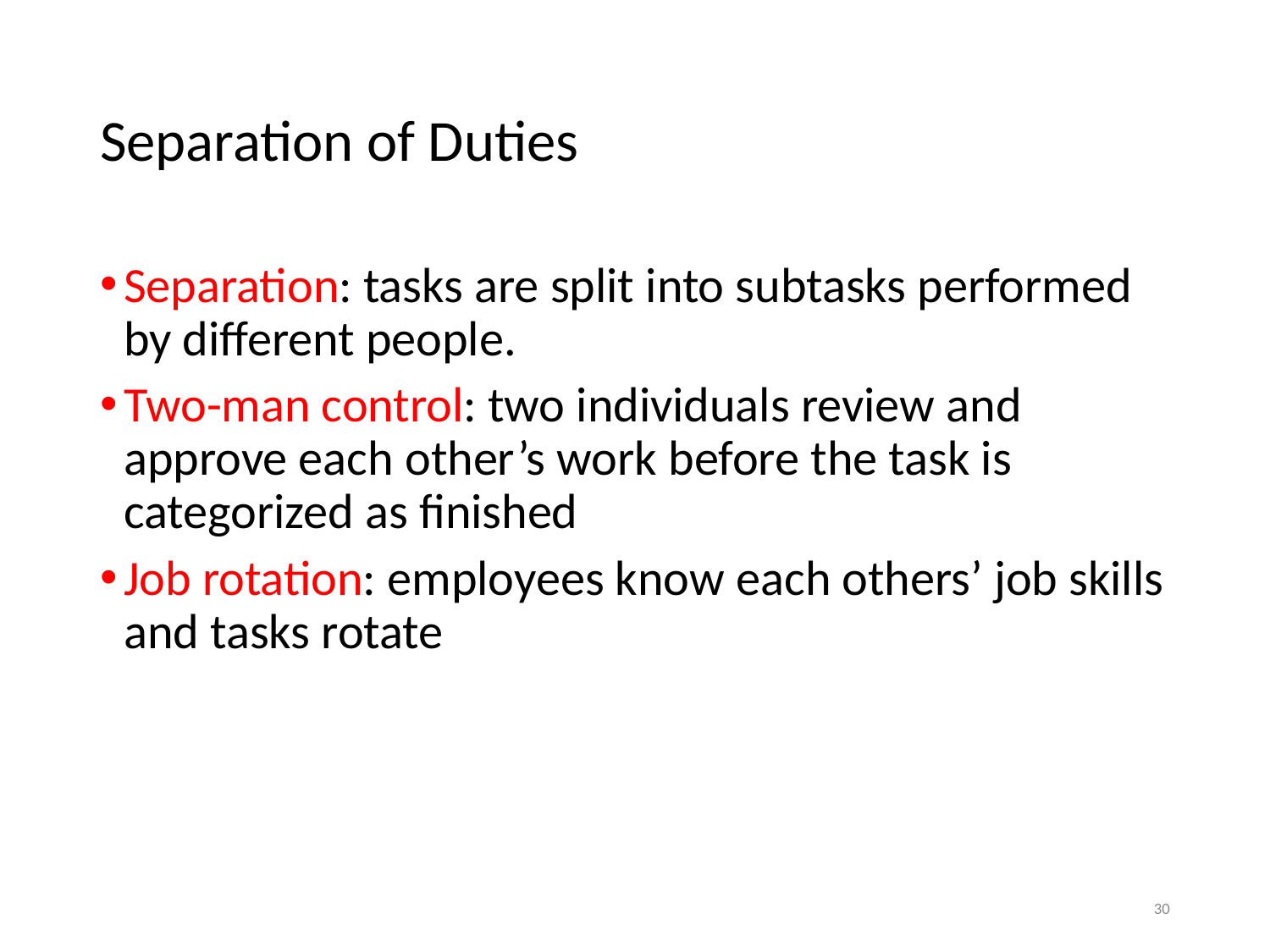

# Separation of Duties
Separation: tasks are split into subtasks performed by different people.
Two-man control: two individuals review and approve each other’s work before the task is categorized as finished
Job rotation: employees know each others’ job skills and tasks rotate

30